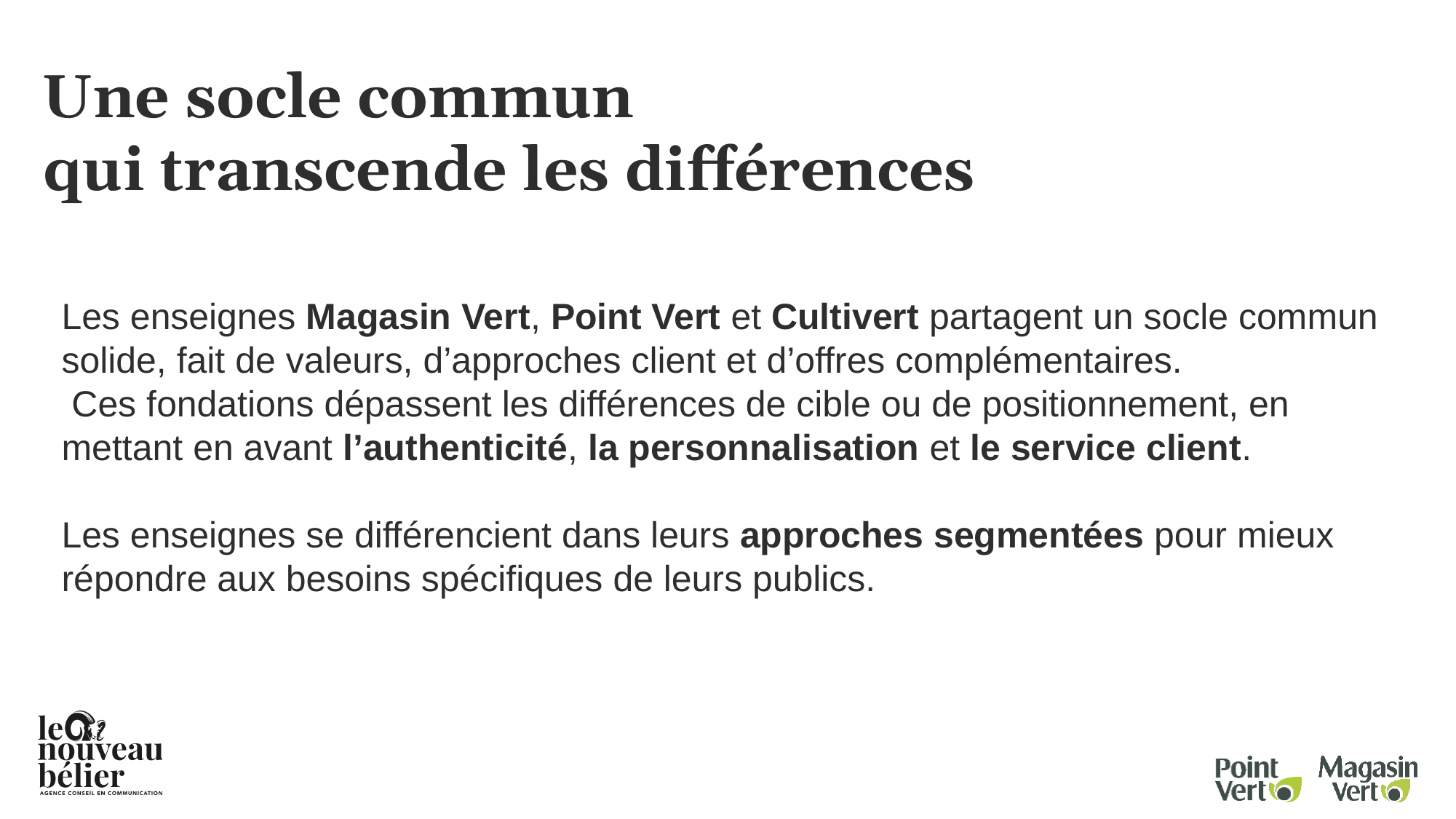

Une socle commun
qui transcende les différences
Les enseignes Magasin Vert, Point Vert et Cultivert partagent un socle commun solide, fait de valeurs, d’approches client et d’offres complémentaires.
 Ces fondations dépassent les différences de cible ou de positionnement, en mettant en avant l’authenticité, la personnalisation et le service client.
Les enseignes se différencient dans leurs approches segmentées pour mieux répondre aux besoins spécifiques de leurs publics.